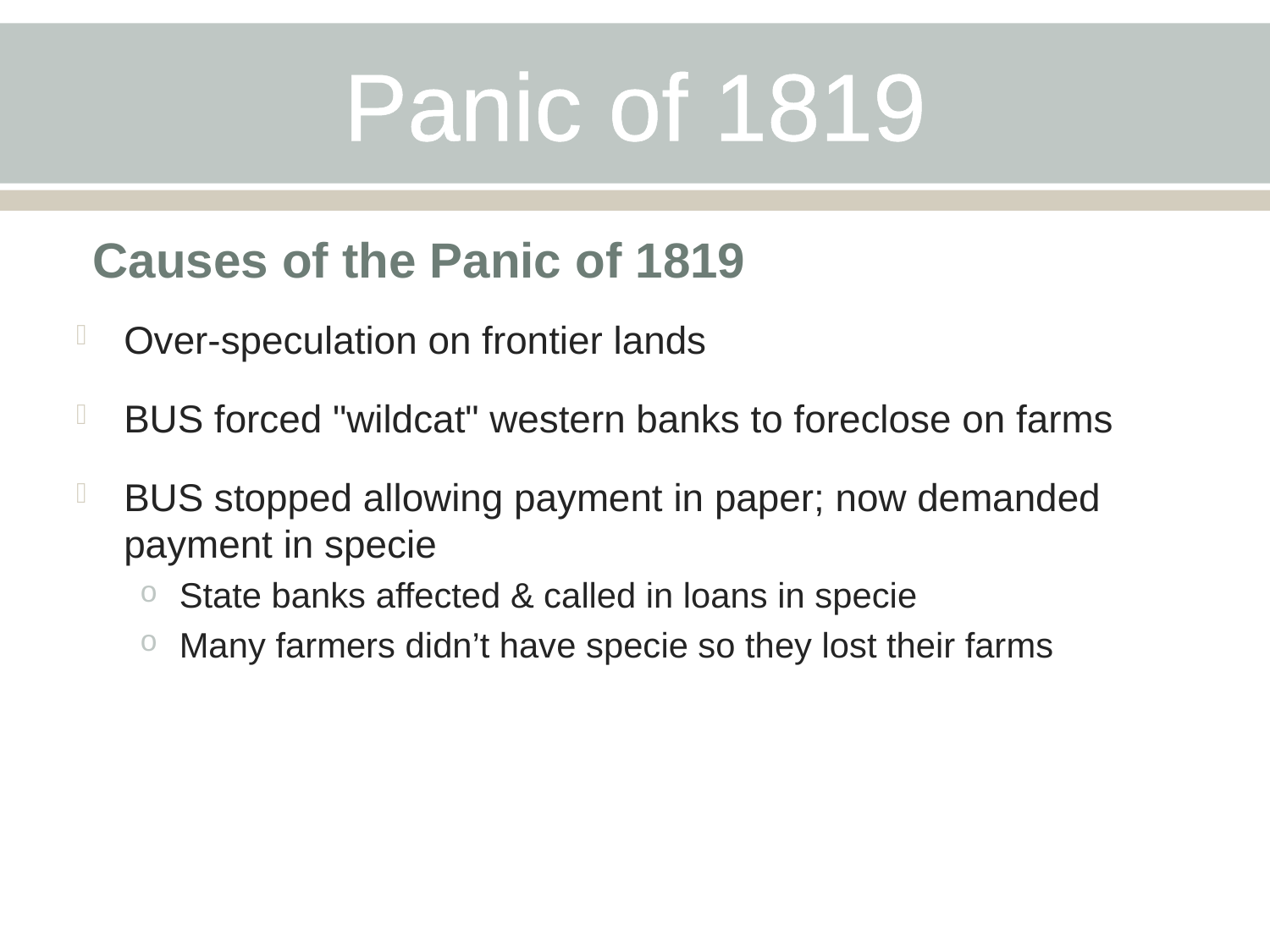

# Panic of 1819
Causes of the Panic of 1819

Over-speculation on frontier lands

BUS forced "wildcat" western banks to foreclose on farms

BUS stopped allowing payment in paper; now demanded payment in specie
State banks affected & called in loans in specie
Many farmers didn’t have specie so they lost their farms